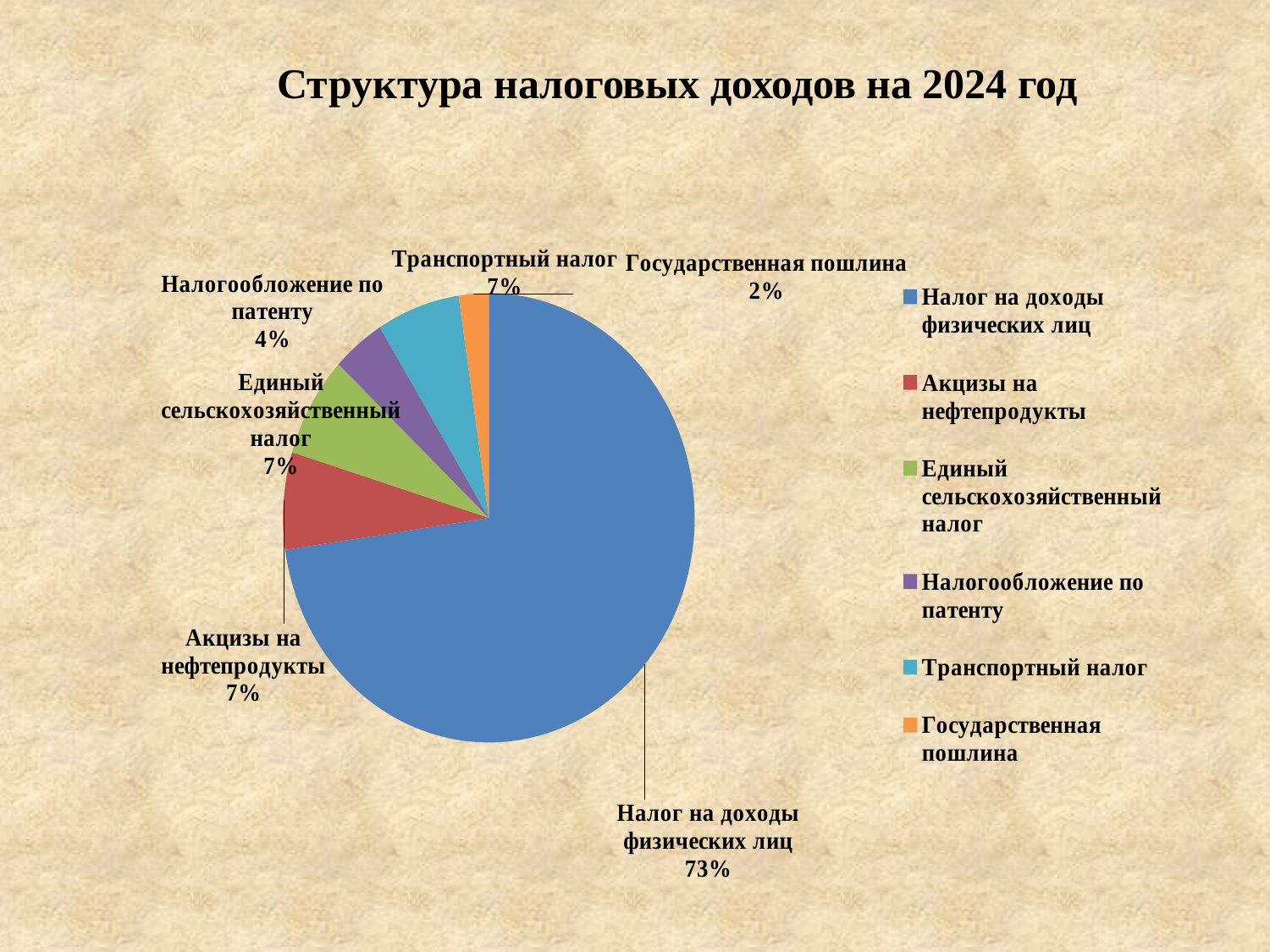

Структура налоговых доходов на 2024 год

### Chart

| Category | План на 2024 год  |
|---|---|
| Налог на доходы физических лиц | 201493.1 |
| Акцизы на нефтепродукты | 19424.9 |
| Единый сельскохозяйственный налог | 20116.599999999973 |
| Налогообложение по патенту | 11440.0 |
| Транспортный налог | 18125.0 |
| Государственная пошлина | 6525.0 |